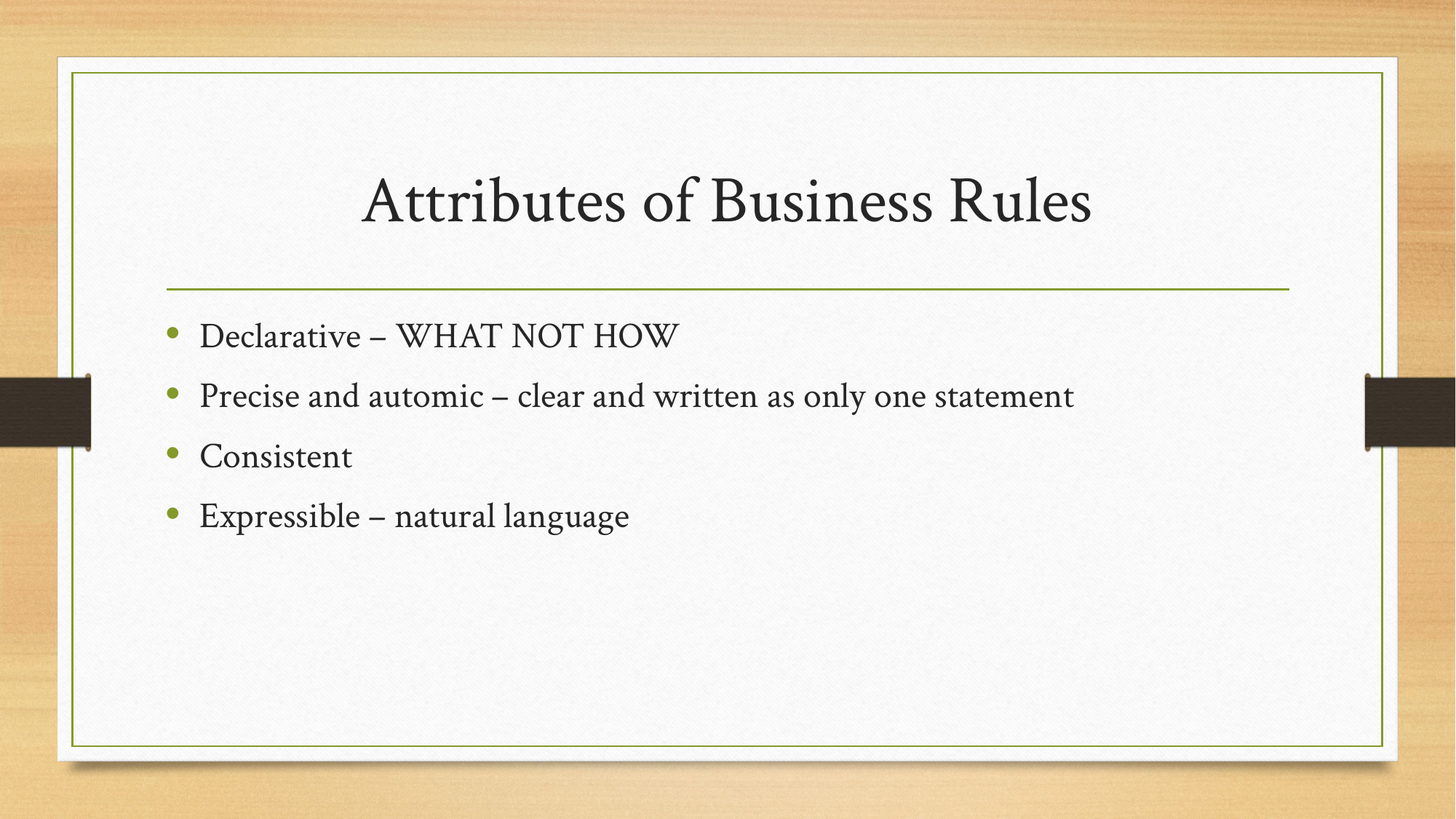

# Attributes of Business Rules
Declarative – WHAT NOT HOW
Precise and automic – clear and written as only one statement
Consistent
Expressible – natural language